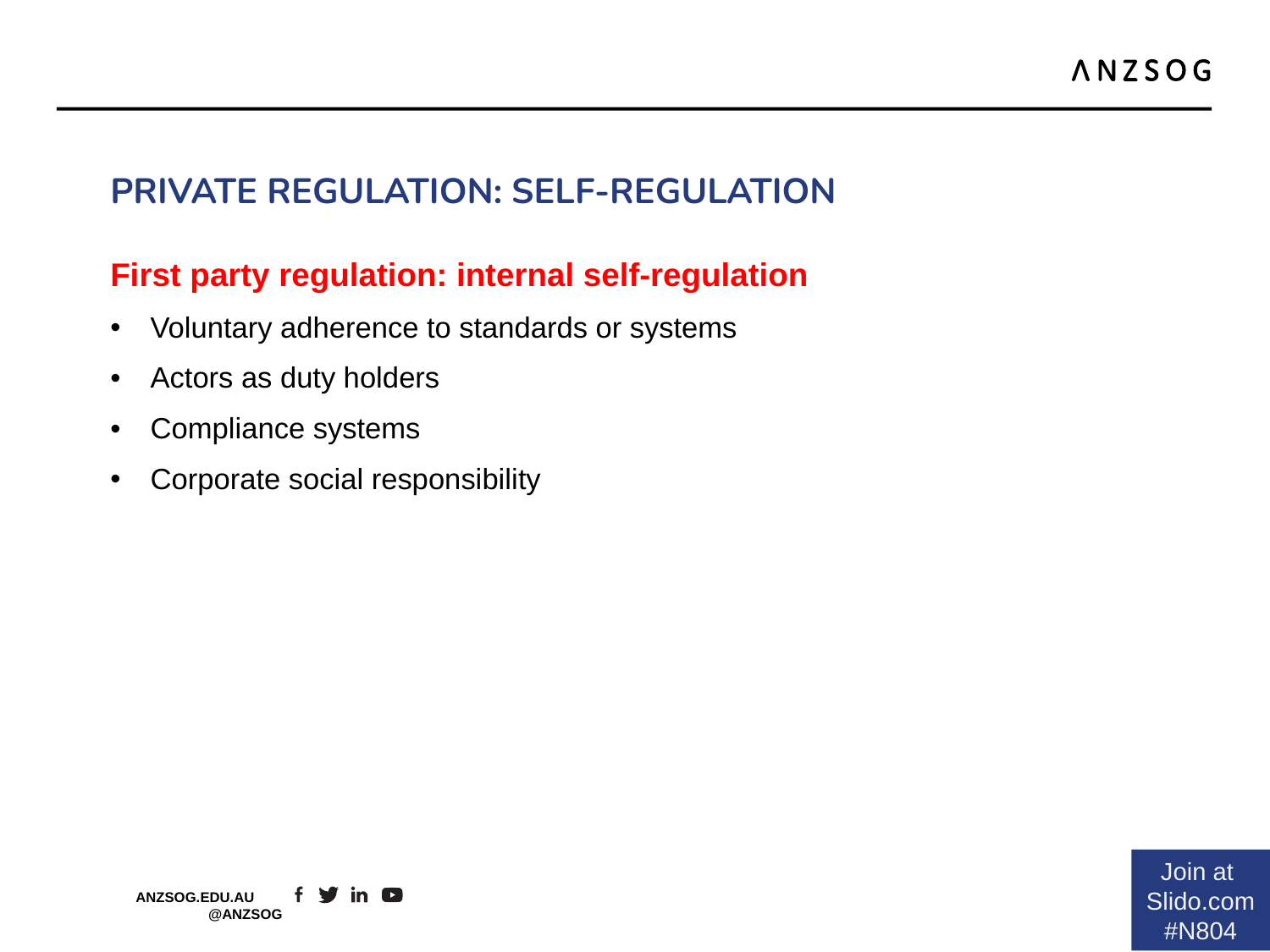

# Private regulation: self-regulation
First party regulation: internal self-regulation
Voluntary adherence to standards or systems
Actors as duty holders
Compliance systems
Corporate social responsibility
Join at
Slido.com
#N804